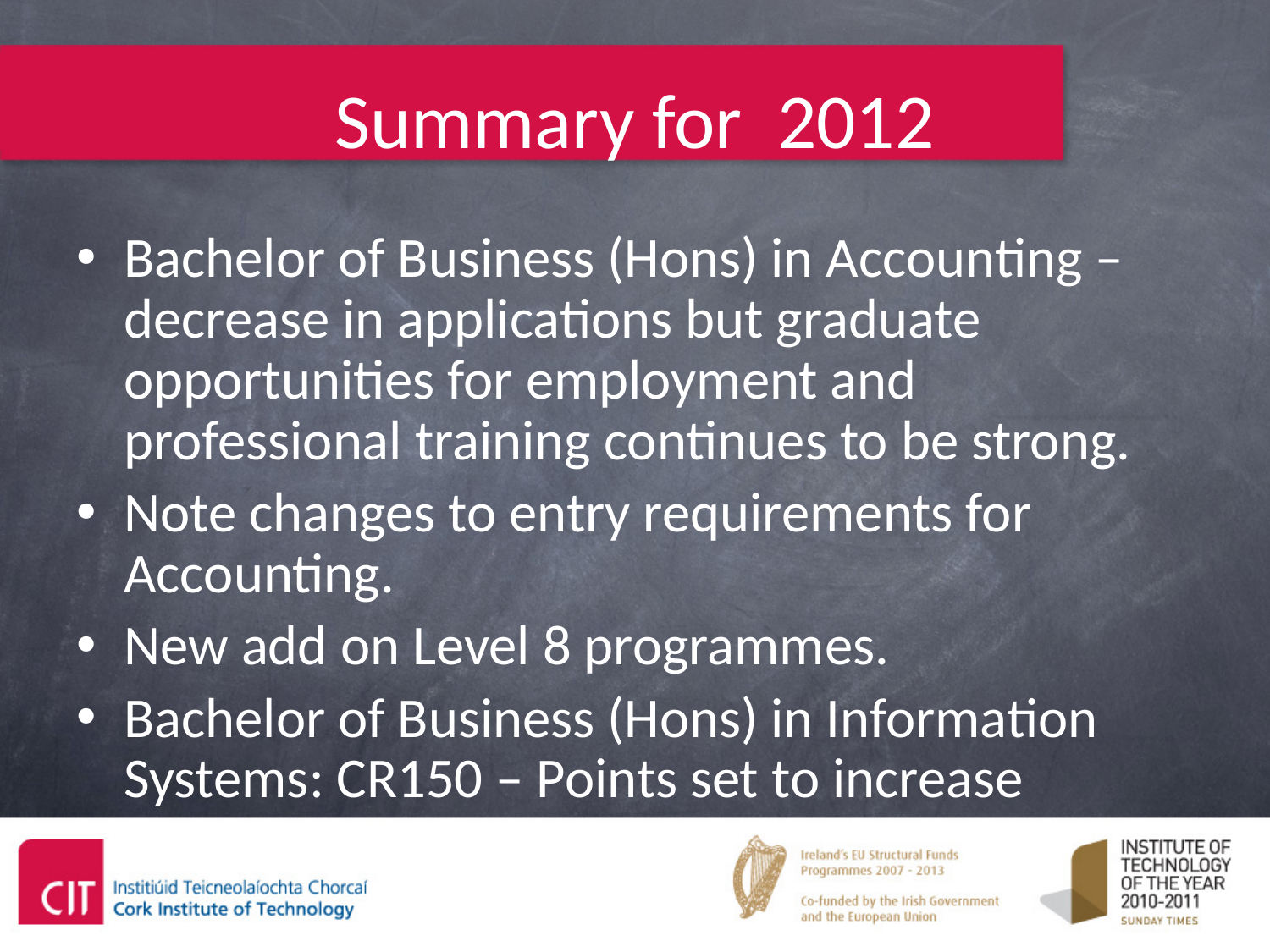

# Summary for  2012
Bachelor of Business (Hons) in Accounting –decrease in applications but graduate opportunities for employment and professional training continues to be strong.
Note changes to entry requirements for Accounting.
New add on Level 8 programmes.
Bachelor of Business (Hons) in Information Systems: CR150 – Points set to increase